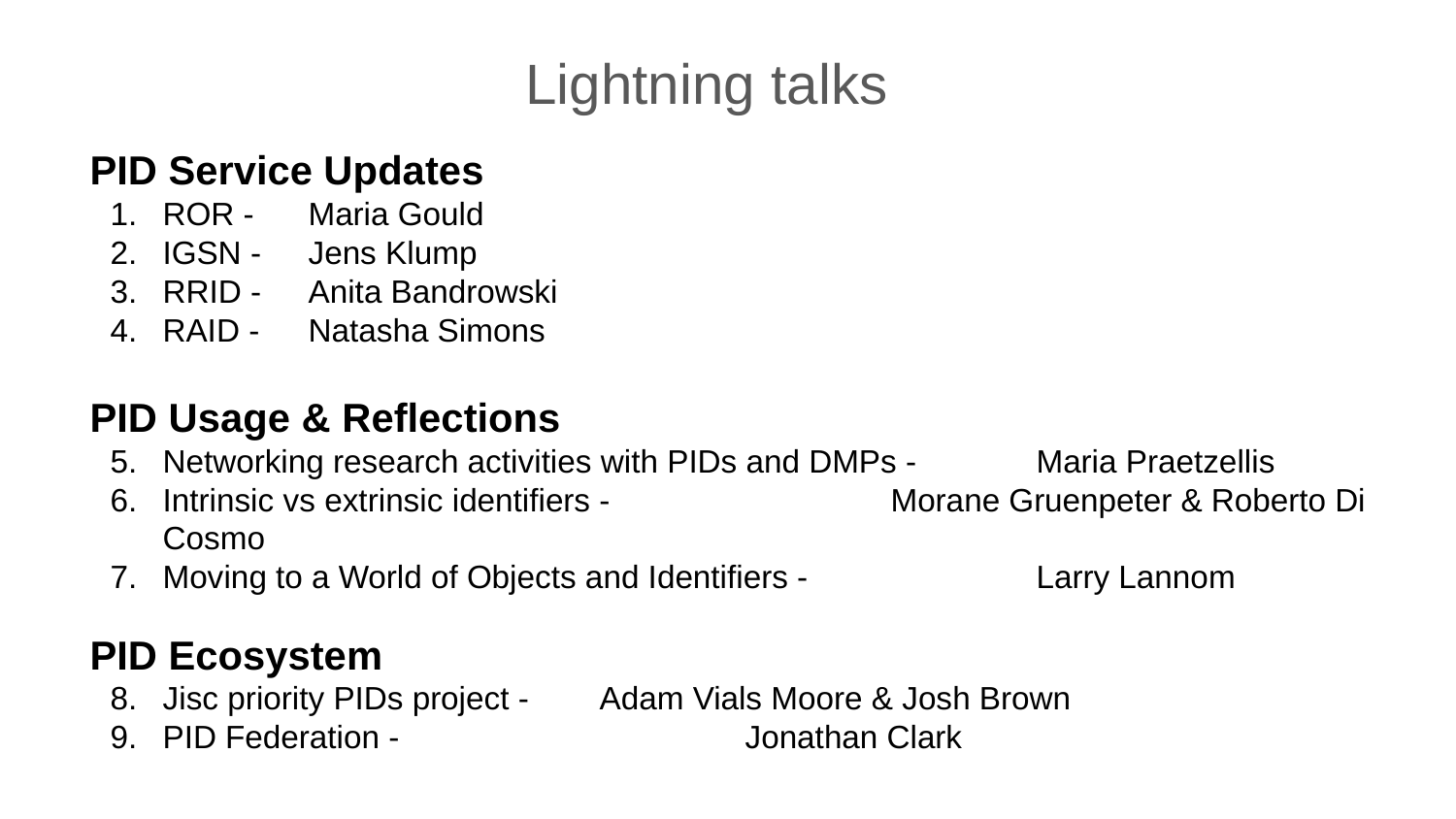

Lightning talks
PID Service Updates
ROR - 	Maria Gould
IGSN - 	Jens Klump
RRID - 	Anita Bandrowski
RAID - 	Natasha Simons

PID Usage & Reflections
Networking research activities with PIDs and DMPs - 	Maria Praetzellis
Intrinsic vs extrinsic identifiers - 		Morane Gruenpeter & Roberto Di Cosmo
Moving to a World of Objects and Identifiers - 		Larry Lannom

PID Ecosystem
Jisc priority PIDs project - 	Adam Vials Moore & Josh Brown
PID Federation - 			Jonathan Clark